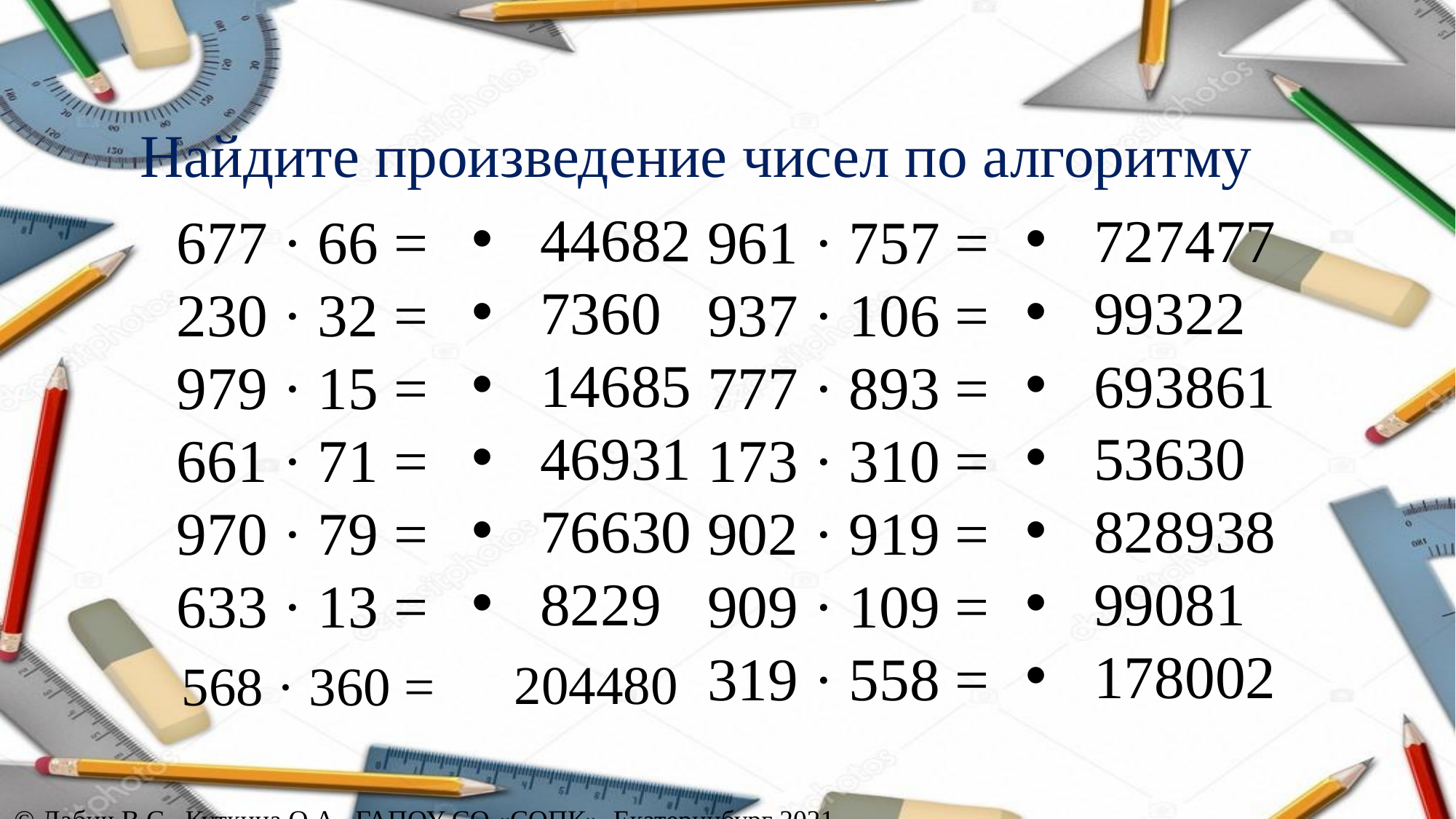

Найдите произведение чисел по алгоритму
44682
7360
14685
46931
76630
8229
727477
99322
693861
53630
828938
99081
178002
677 · 66 =
230 · 32 =
979 · 15 =
661 · 71 =
970 · 79 =
633 · 13 =
961 · 757 =
937 · 106 =
777 · 893 =
173 · 310 =
902 · 919 =
909 · 109 =
319 · 558 =
204480
568 · 360 =
© Лабич В.С., Куткина О.А., ГАПОУ СО «СОПК», Екатеринбург 2021